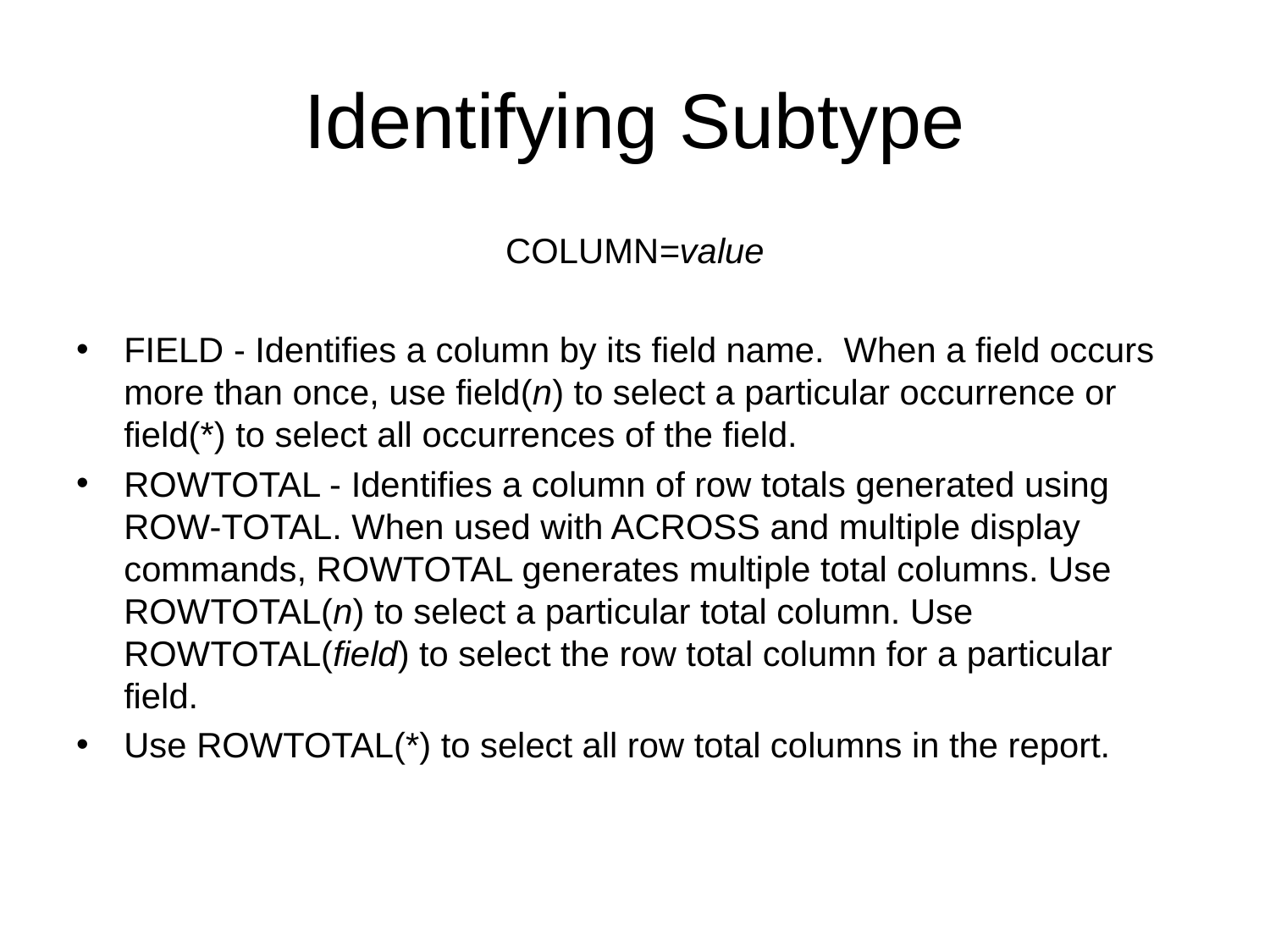

# Identifying Subtype
COLUMN=value

FIELD - Identifies a column by its field name.  When a field occurs more than once, use field(n) to select a particular occurrence or field(*) to select all occurrences of the field.
ROWTOTAL - Identifies a column of row totals generated using ROW-TOTAL. When used with ACROSS and multiple display commands, ROWTOTAL generates multiple total columns. Use ROWTOTAL(n) to select a particular total column. Use ROWTOTAL(field) to select the row total column for a particular field.
Use ROWTOTAL(*) to select all row total columns in the report.